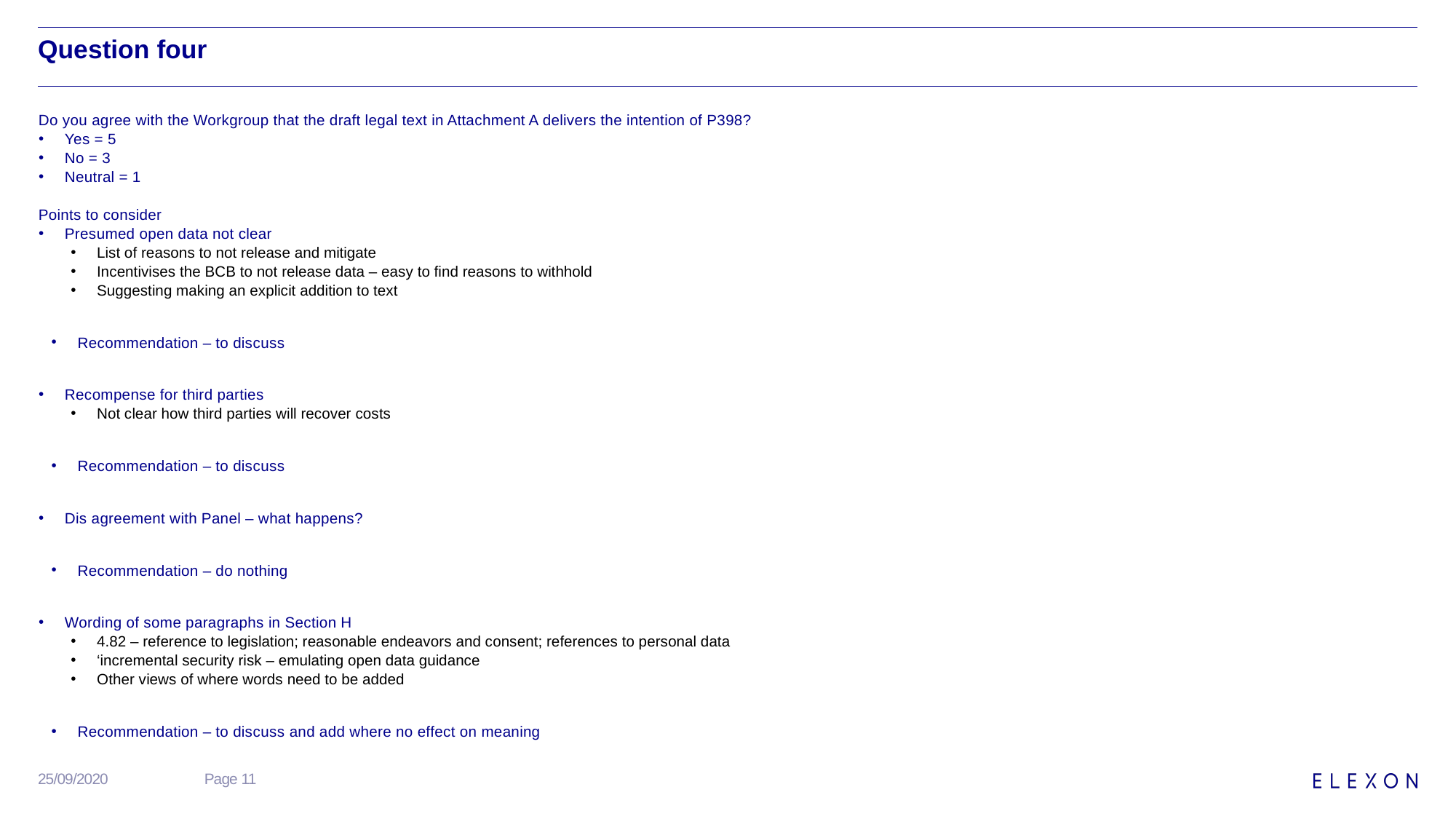

# Question four
Do you agree with the Workgroup that the draft legal text in Attachment A delivers the intention of P398?
Yes = 5
No = 3
Neutral = 1

Points to consider
Presumed open data not clear
List of reasons to not release and mitigate
Incentivises the BCB to not release data – easy to find reasons to withhold
Suggesting making an explicit addition to text

Recommendation – to discuss

Recompense for third parties
Not clear how third parties will recover costs

Recommendation – to discuss

Dis agreement with Panel – what happens?

Recommendation – do nothing

Wording of some paragraphs in Section H
4.82 – reference to legislation; reasonable endeavors and consent; references to personal data
‘incremental security risk – emulating open data guidance
Other views of where words need to be added

Recommendation – to discuss and add where no effect on meaning

25/09/2020
Page 11